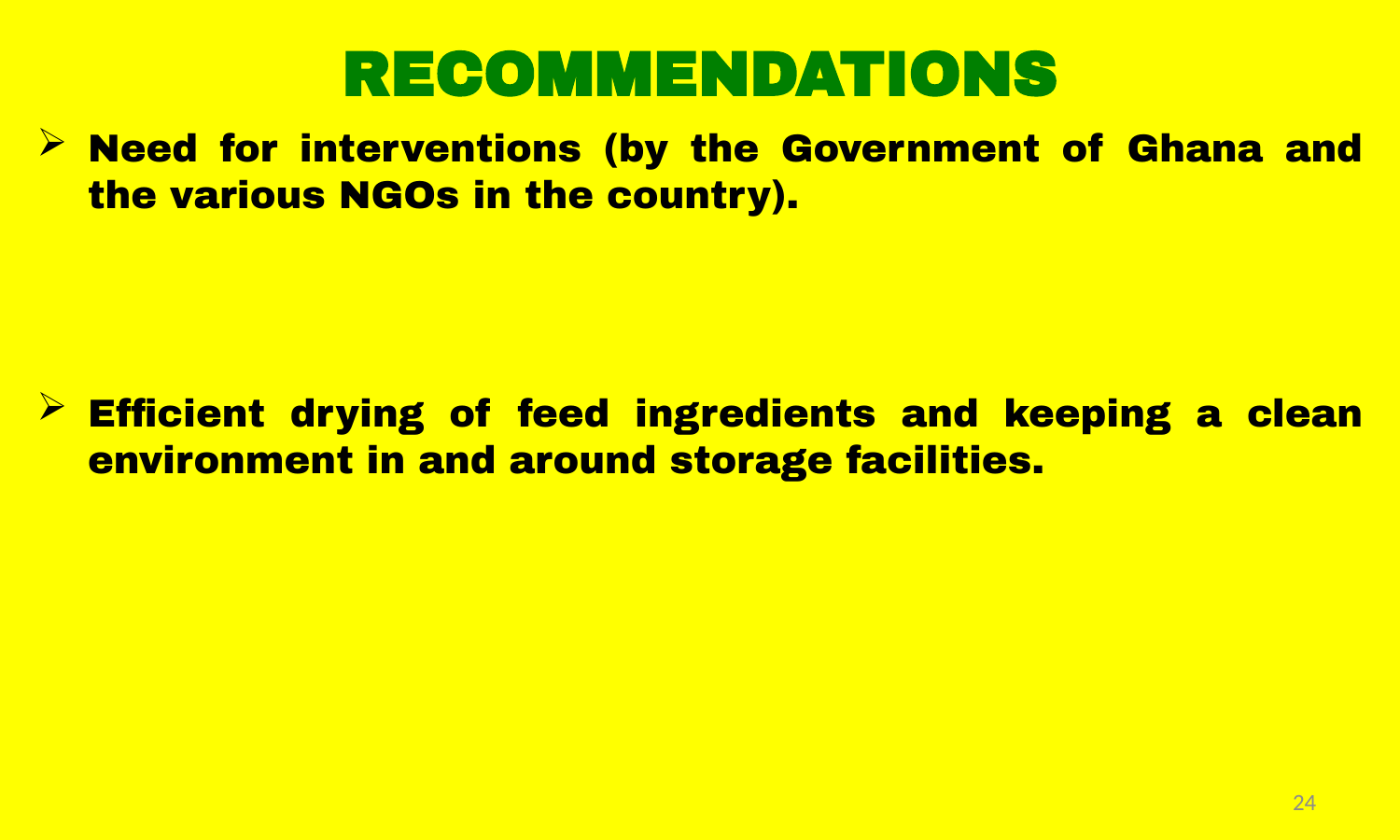

# RECOMMENDATIONS
Need for interventions (by the Government of Ghana and the various NGOs in the country).

Efficient drying of feed ingredients and keeping a clean environment in and around storage facilities.

24